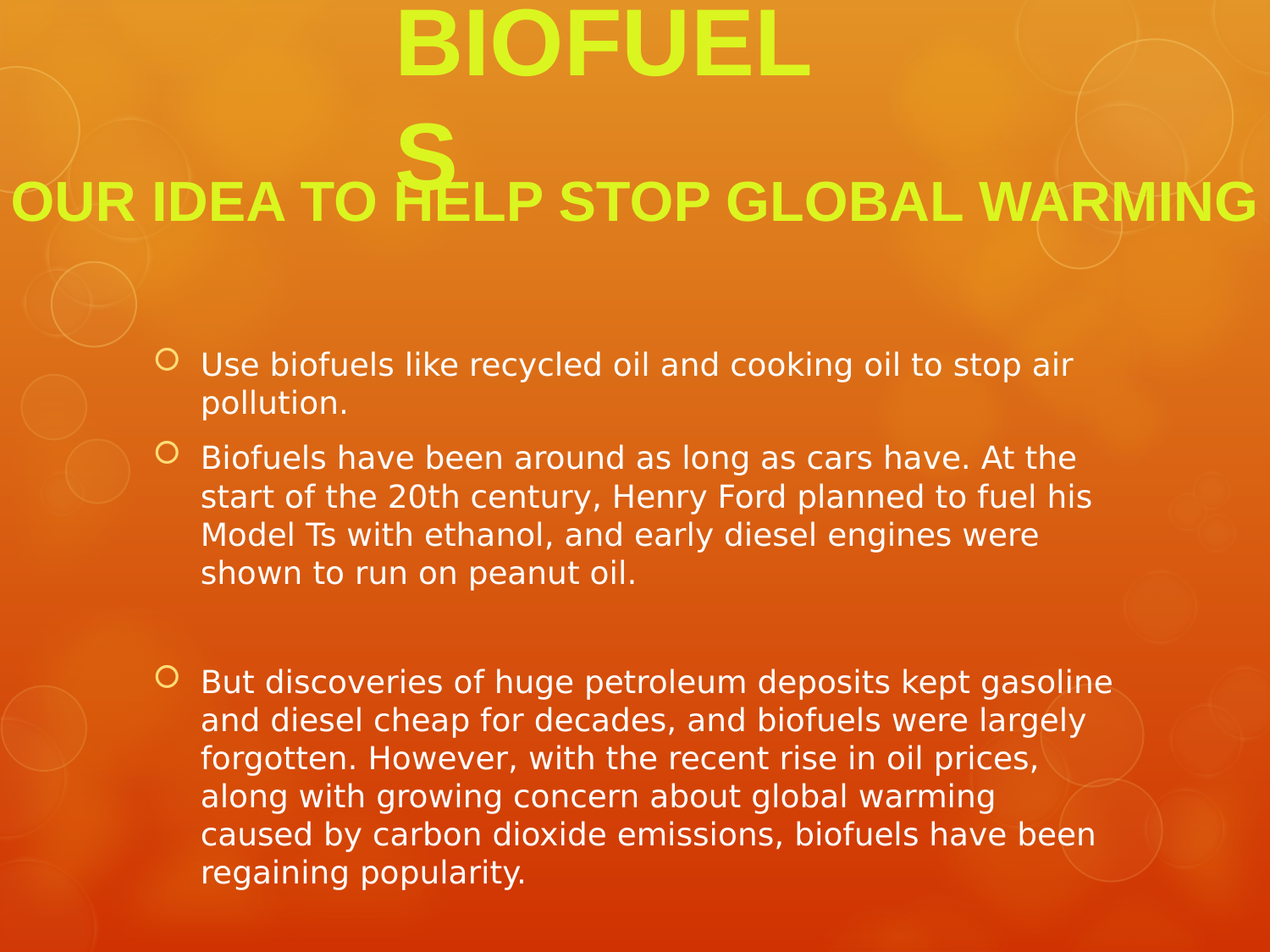

# BIOFUELS
OUR IDEA TO HELP STOP GLOBAL WARMING
Use biofuels like recycled oil and cooking oil to stop air pollution.
Biofuels have been around as long as cars have. At the start of the 20th century, Henry Ford planned to fuel his Model Ts with ethanol, and early diesel engines were shown to run on peanut oil.

But discoveries of huge petroleum deposits kept gasoline and diesel cheap for decades, and biofuels were largely forgotten. However, with the recent rise in oil prices, along with growing concern about global warming caused by carbon dioxide emissions, biofuels have been regaining popularity.